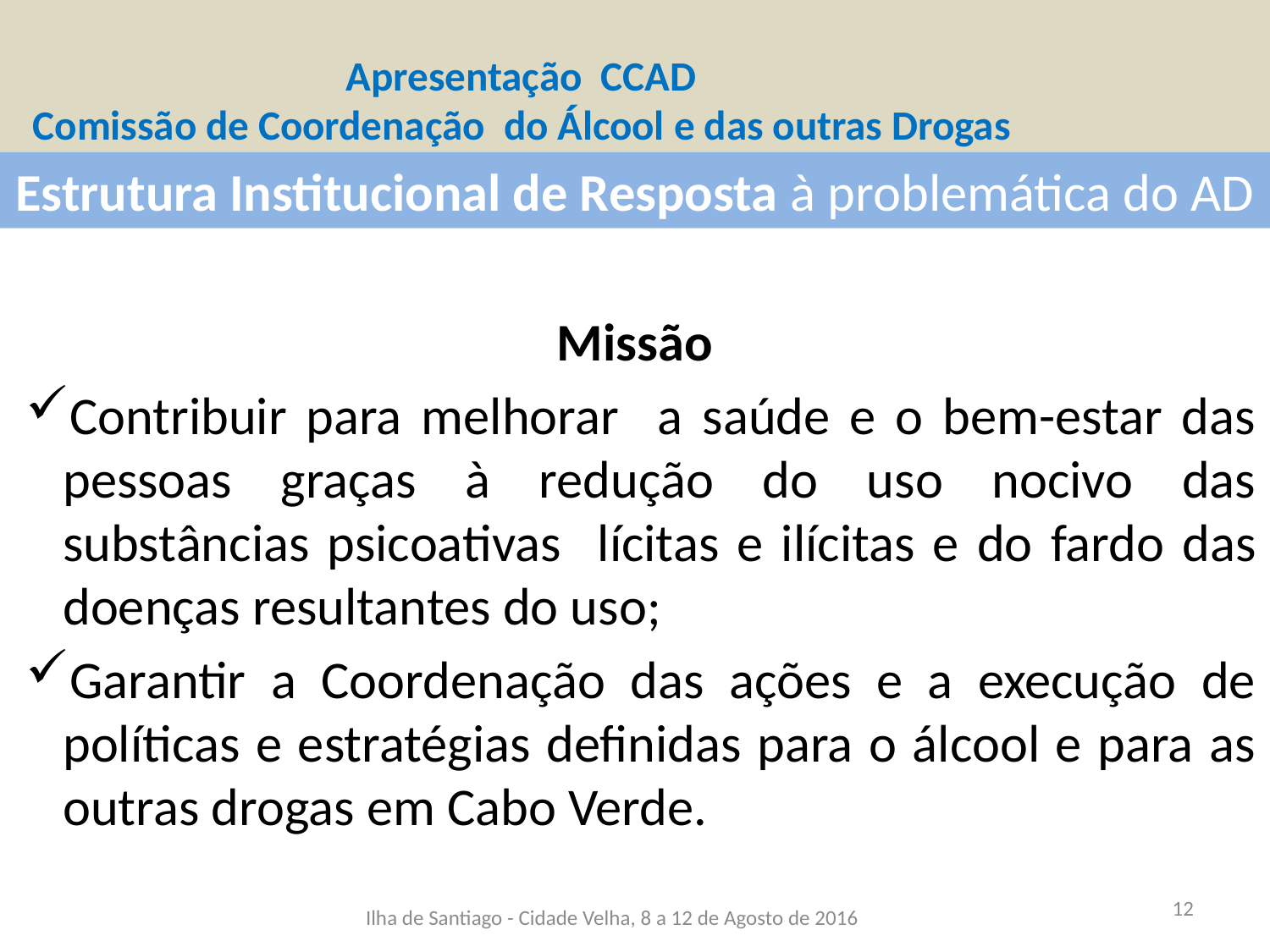

Apresentação  CCAD
Comissão de Coordenação  do Álcool e das outras Drogas
Estrutura Institucional de Resposta à problemática do AD

Missão
Contribuir para melhorar  a saúde e o bem-estar das pessoas graças à redução do uso nocivo das substâncias psicoativas  lícitas e ilícitas e do fardo das doenças resultantes do uso;
Garantir a Coordenação das ações e a execução de políticas e estratégias definidas para o álcool e para as outras drogas em Cabo Verde.

Ilha de Santiago - Cidade Velha, 8 a 12 de Agosto de 2016
12